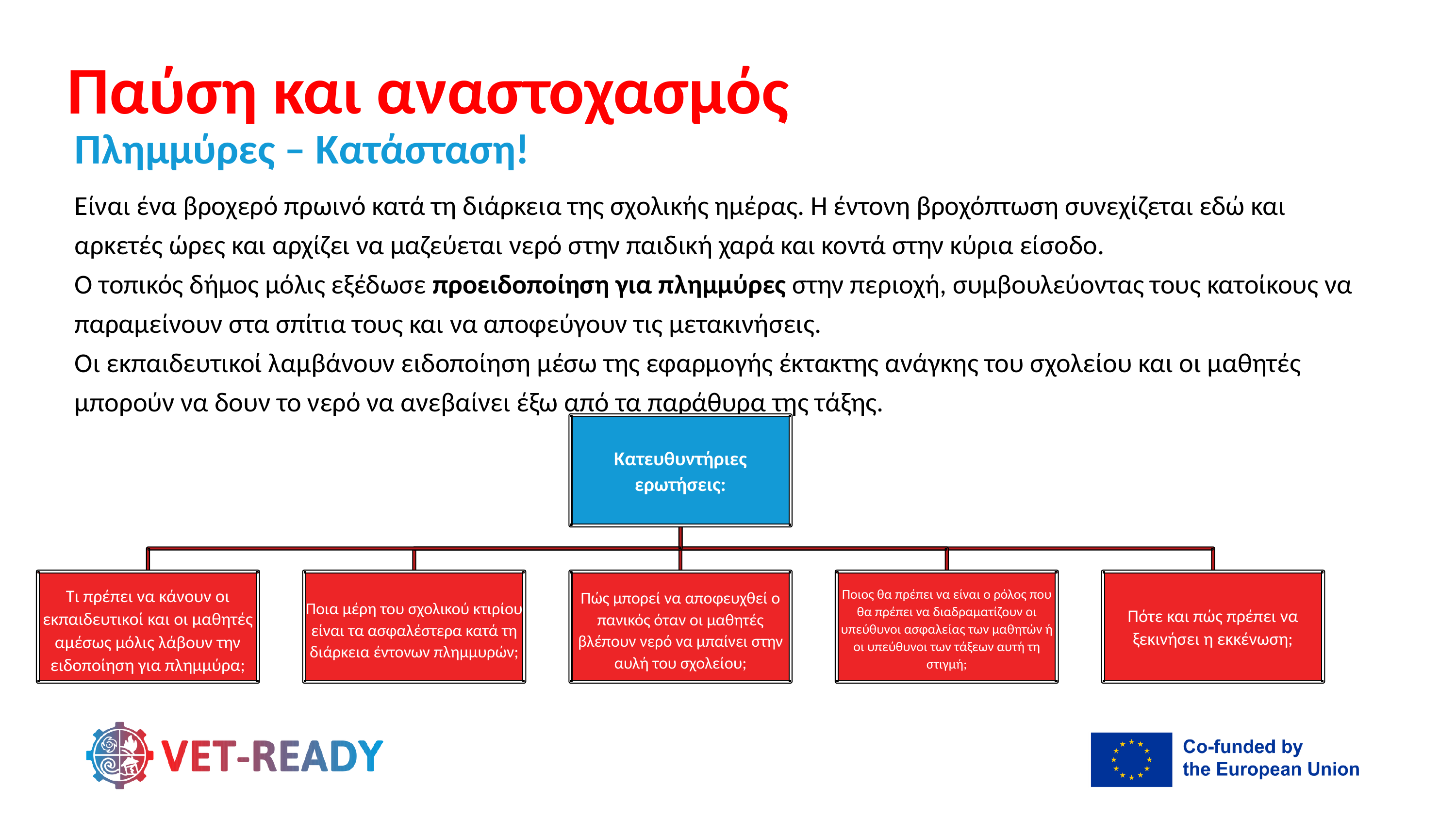

Παύση και αναστοχασμός
Πλημμύρες – Κατάσταση!
Είναι ένα βροχερό πρωινό κατά τη διάρκεια της σχολικής ημέρας. Η έντονη βροχόπτωση συνεχίζεται εδώ και αρκετές ώρες και αρχίζει να μαζεύεται νερό στην παιδική χαρά και κοντά στην κύρια είσοδο.
Ο τοπικός δήμος μόλις εξέδωσε προειδοποίηση για πλημμύρες στην περιοχή, συμβουλεύοντας τους κατοίκους να παραμείνουν στα σπίτια τους και να αποφεύγουν τις μετακινήσεις.
Οι εκπαιδευτικοί λαμβάνουν ειδοποίηση μέσω της εφαρμογής έκτακτης ανάγκης του σχολείου και οι μαθητές μπορούν να δουν το νερό να ανεβαίνει έξω από τα παράθυρα της τάξης.

Κατευθυντήριες ερωτήσεις:

Τι πρέπει να κάνουν οι εκπαιδευτικοί και οι μαθητές αμέσως μόλις λάβουν την ειδοποίηση για πλημμύρα;

Ποια μέρη του σχολικού κτιρίου είναι τα ασφαλέστερα κατά τη διάρκεια έντονων πλημμυρών;

Πώς μπορεί να αποφευχθεί ο πανικός όταν οι μαθητές βλέπουν νερό να μπαίνει στην αυλή του σχολείου;

Πότε και πώς πρέπει να ξεκινήσει η εκκένωση;

Ποιος θα πρέπει να είναι ο ρόλος που θα πρέπει να διαδραματίζουν οι υπεύθυνοι ασφαλείας των μαθητών ή οι υπεύθυνοι των τάξεων αυτή τη στιγμή;